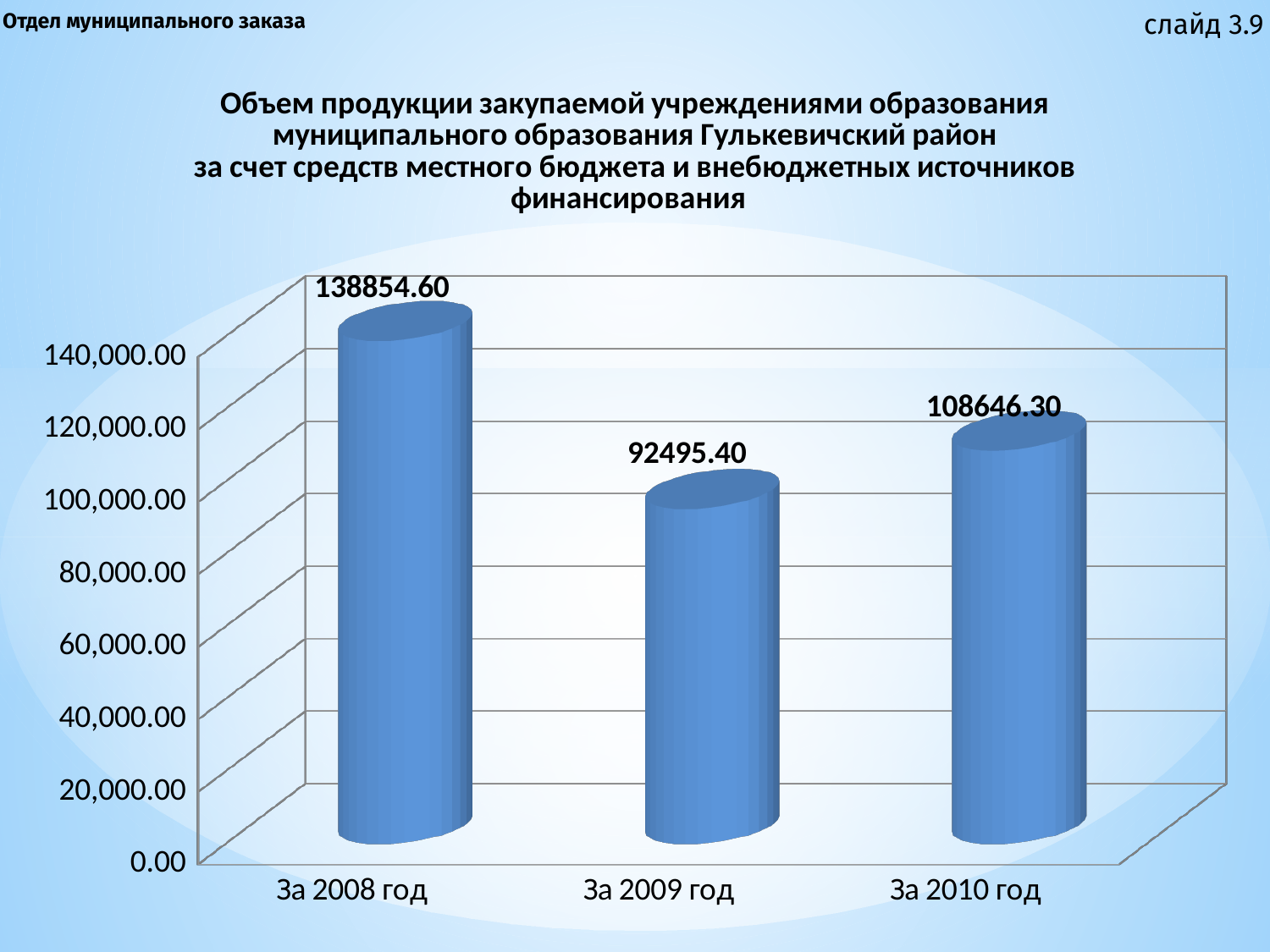

слайд 3.9
Отдел муниципального заказа

[unsupported chart]